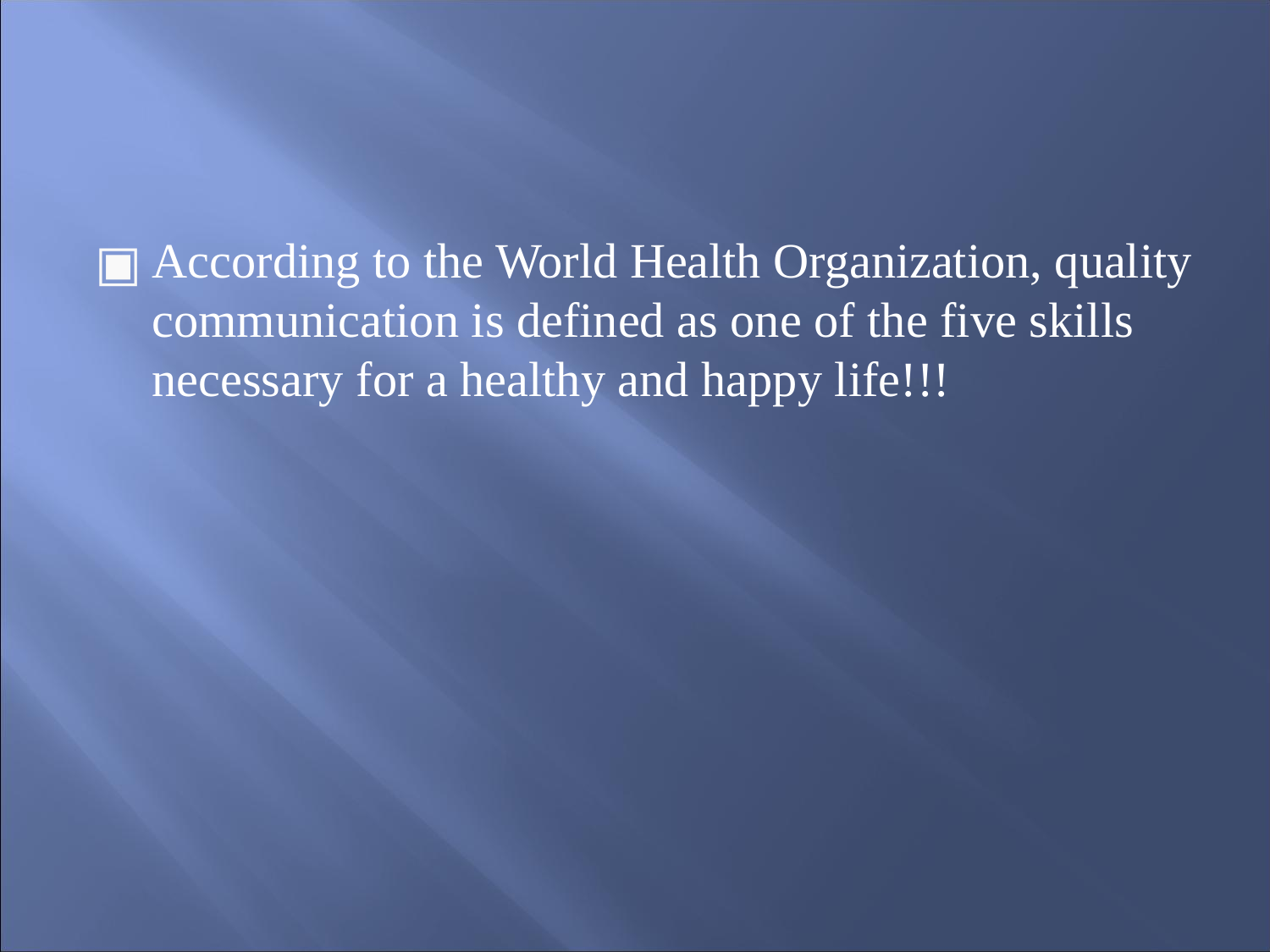

#
According to the World Health Organization, quality communication is defined as one of the five skills necessary for a healthy and happy life!!!